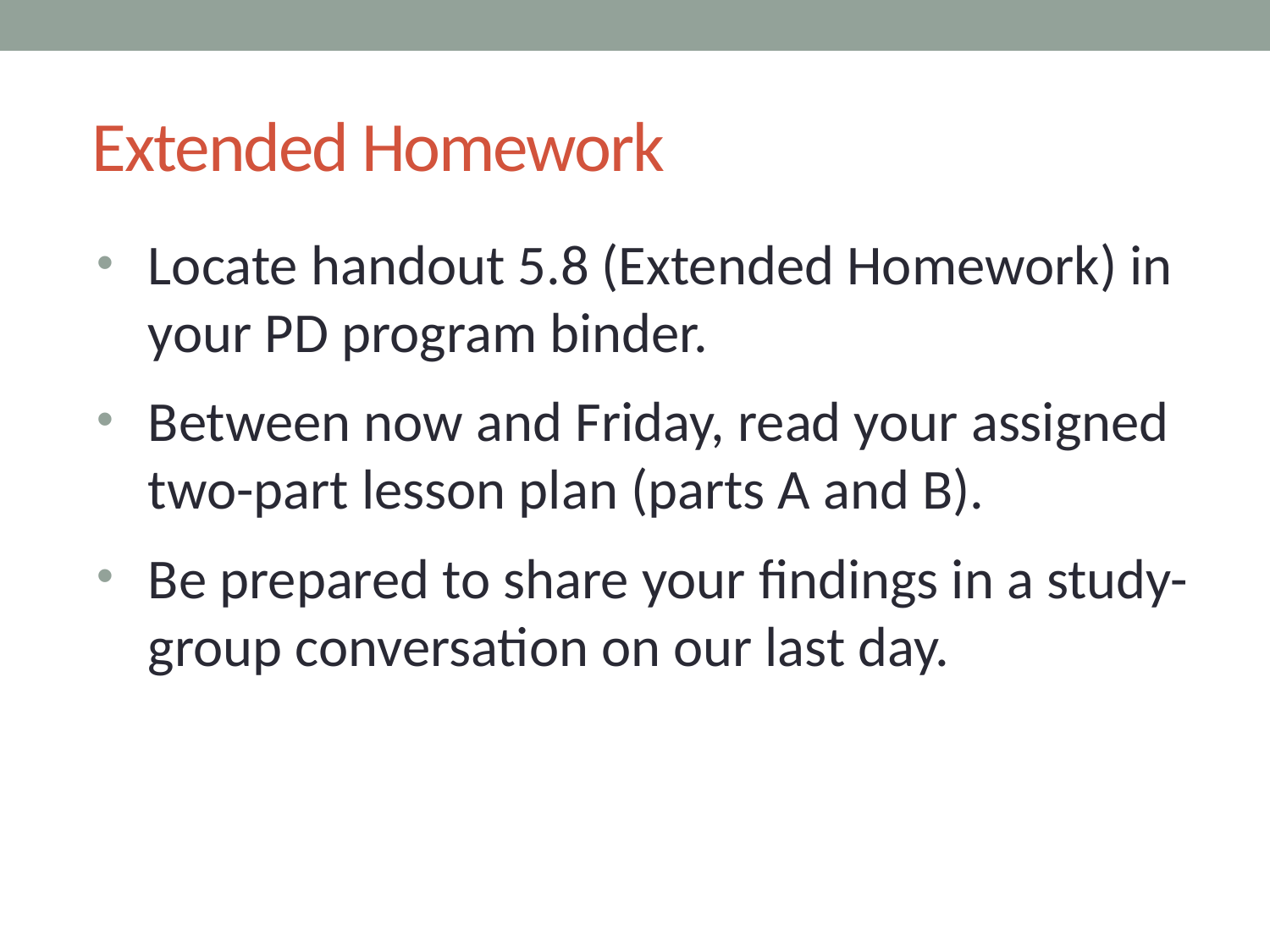

# Extended Homework
Locate handout 5.8 (Extended Homework) in your PD program binder.
Between now and Friday, read your assigned two-part lesson plan (parts A and B).
Be prepared to share your findings in a study-group conversation on our last day.